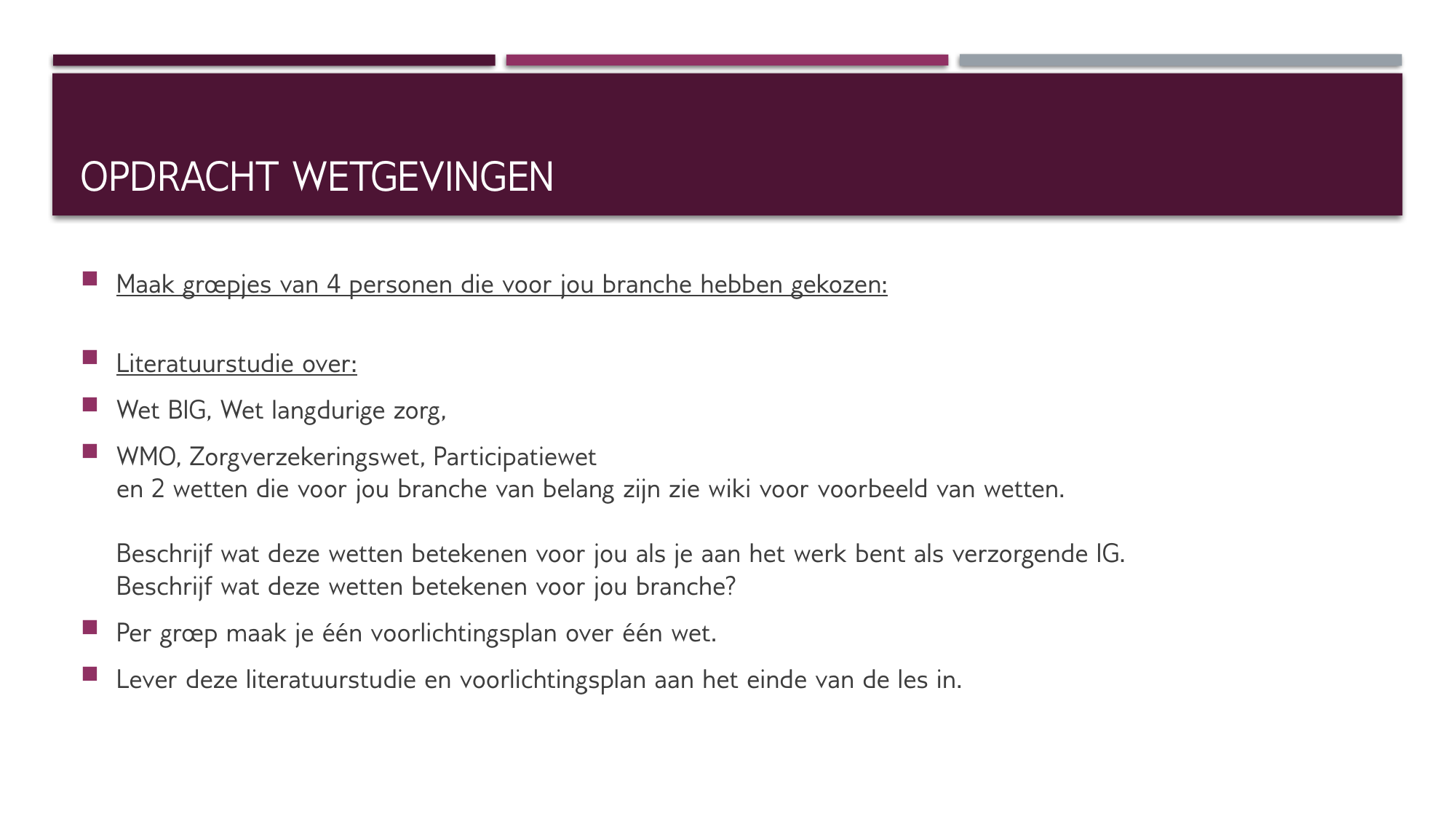

# Opdracht wetgevingen
Maak groepjes van 4 personen die voor jou branche hebben gekozen:
Literatuurstudie over:
Wet BIG, Wet langdurige zorg,
WMO, Zorgverzekeringswet, Participatiewet
en 2 wetten die voor jou branche van belang zijn zie wiki voor voorbeeld van wetten.
Beschrijf wat deze wetten betekenen voor jou als je aan het werk bent als verzorgende IG.
Beschrijf wat deze wetten betekenen voor jou branche?
Per groep maak je één voorlichtingsplan over één wet.
Lever deze literatuurstudie en voorlichtingsplan aan het einde van de les in.